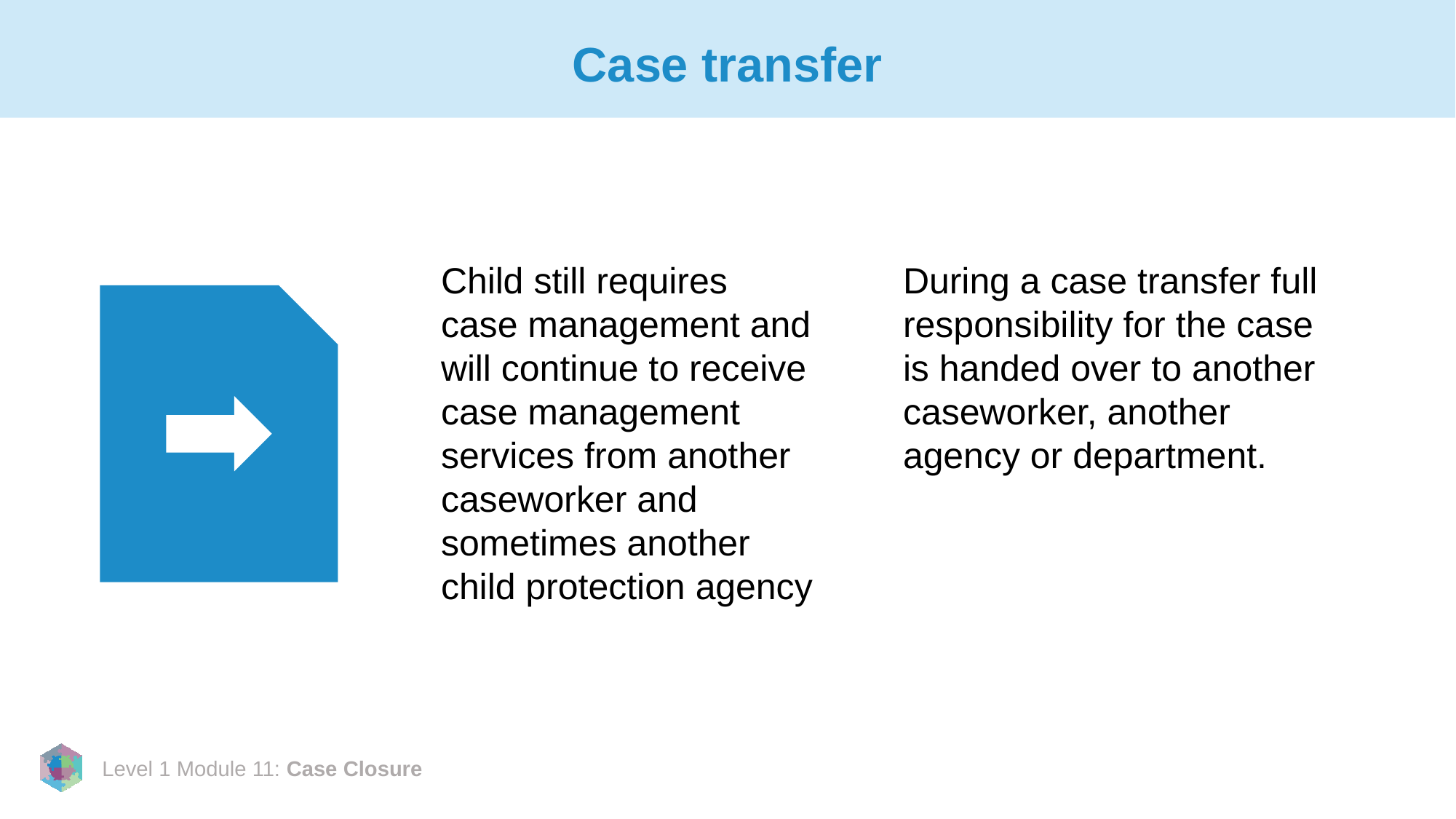

# Case transfer
Child still requires case management and will continue to receive case management services from another caseworker and sometimes another child protection agency
During a case transfer full responsibility for the case is handed over to another caseworker, another agency or department.